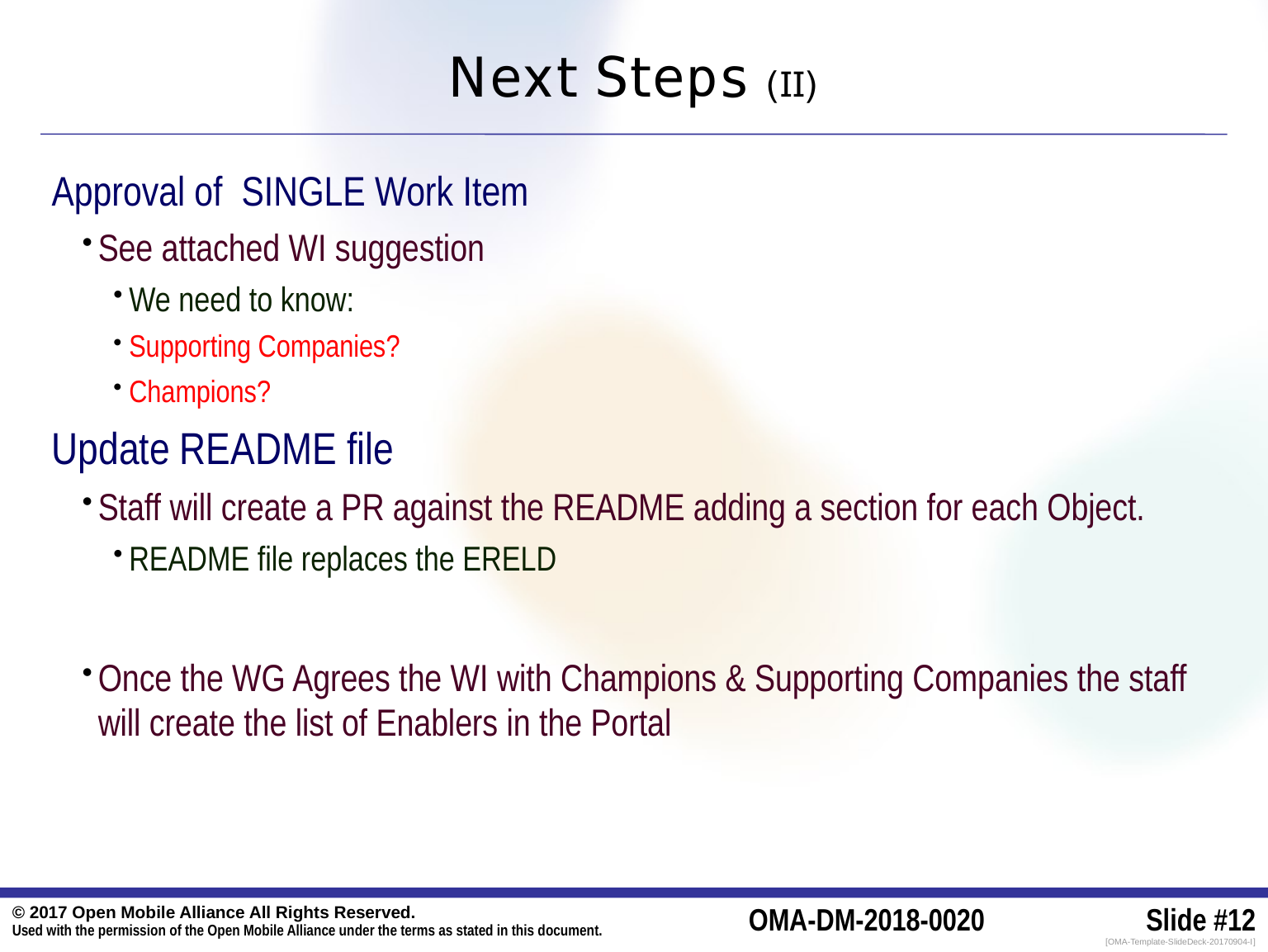

# Next Steps (II)
Approval of  SINGLE Work Item
See attached WI suggestion
We need to know:
Supporting Companies?
Champions?
Update README file
Staff will create a PR against the README adding a section for each Object.
README file replaces the ERELD

Once the WG Agrees the WI with Champions & Supporting Companies the staff will create the list of Enablers in the Portal